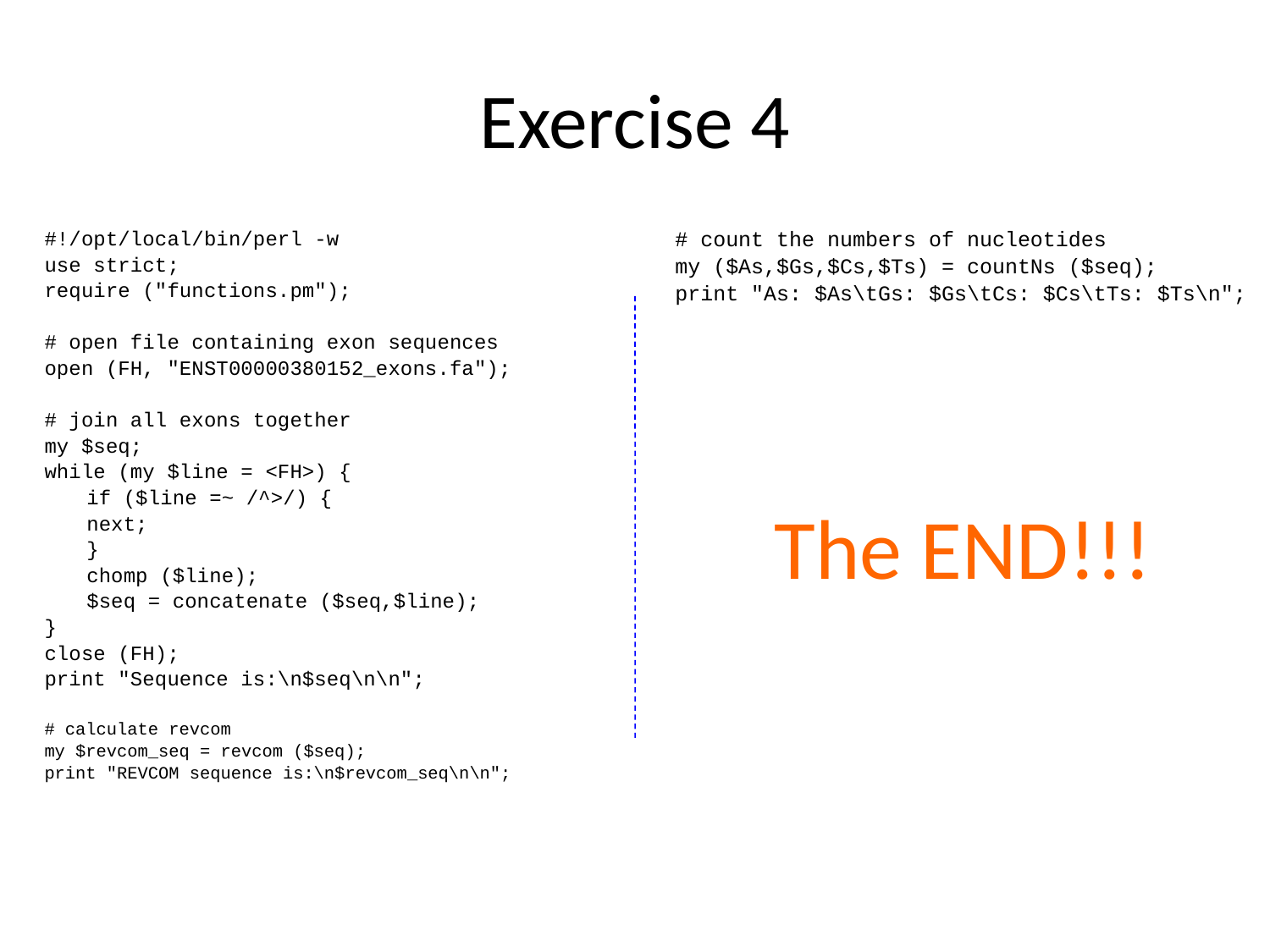

# Exercise 4
#!/opt/local/bin/perl -w
use strict;
require ("functions.pm");

# open file containing exon sequences
open (FH, "ENST00000380152_exons.fa");

# join all exons together
my $seq;
while (my $line = <FH>) {
	if ($line =~ /^>/) {
		next;
	}
	chomp ($line);
	$seq = concatenate ($seq,$line);
}
close (FH);
print "Sequence is:\n$seq\n\n";

# calculate revcom
my $revcom_seq = revcom ($seq);
print "REVCOM sequence is:\n$revcom_seq\n\n";

# count the numbers of nucleotides
my ($As,$Gs,$Cs,$Ts) = countNs ($seq);
print "As: $As\tGs: $Gs\tCs: $Cs\tTs: $Ts\n";

The END!!!